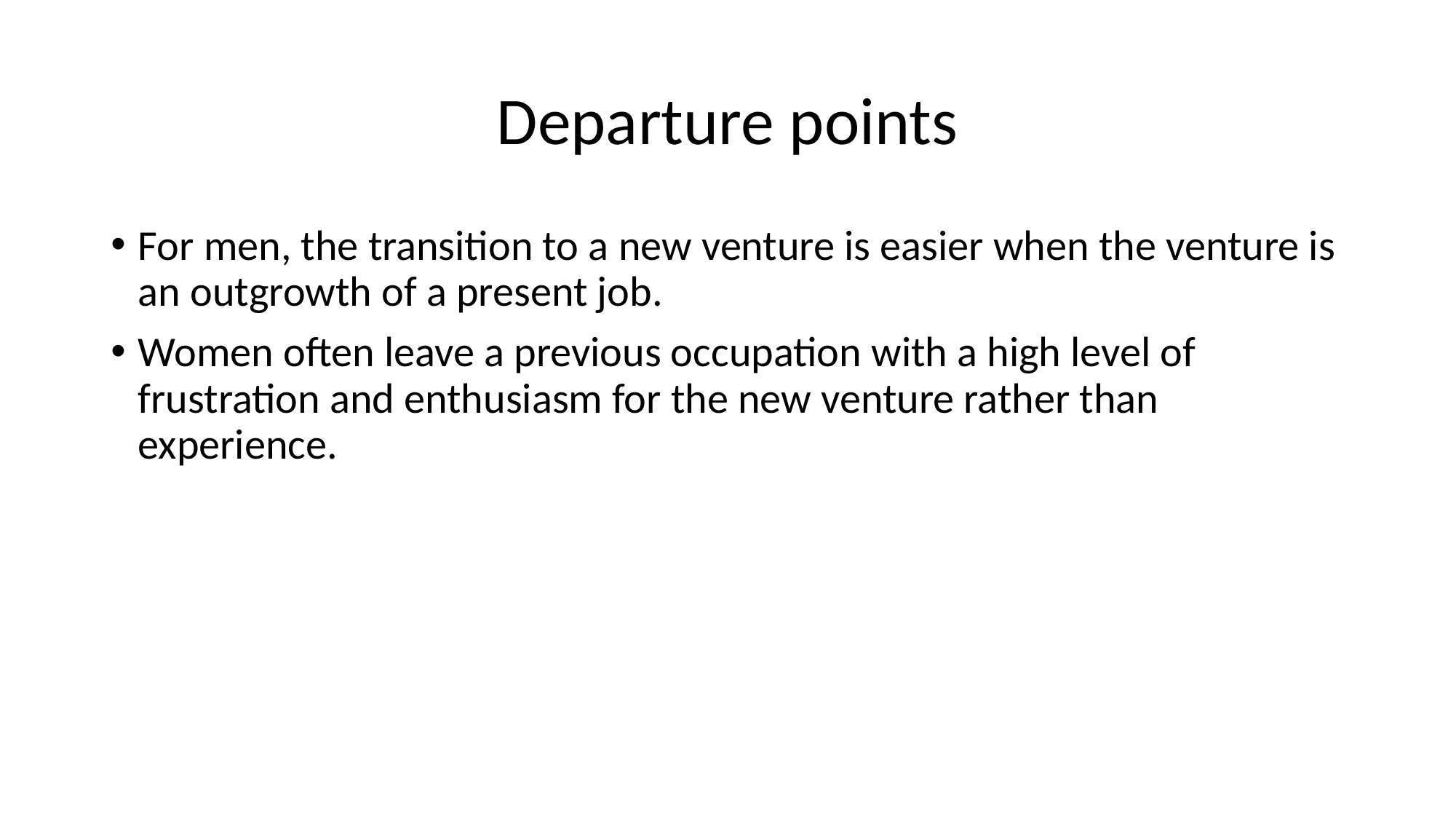

# Departure points
For men, the transition to a new venture is easier when the venture is an outgrowth of a present job.
Women often leave a previous occupation with a high level of frustration and enthusiasm for the new venture rather than experience.